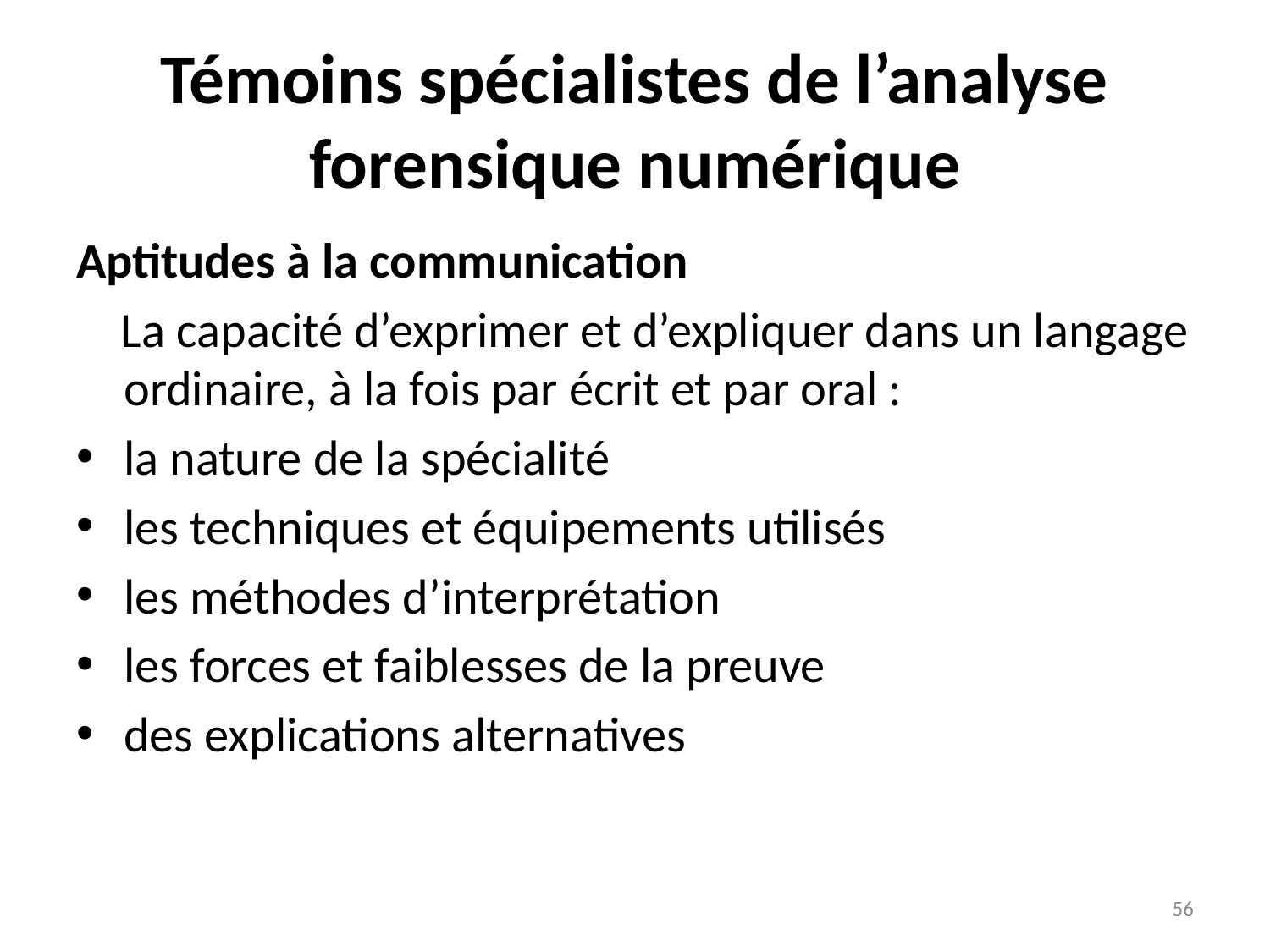

# Témoins spécialistes de l’analyse forensique numérique
Aptitudes à la communication
    La capacité d’exprimer et d’expliquer dans un langage ordinaire, à la fois par écrit et par oral :
la nature de la spécialité
les techniques et équipements utilisés
les méthodes d’interprétation
les forces et faiblesses de la preuve
des explications alternatives
56